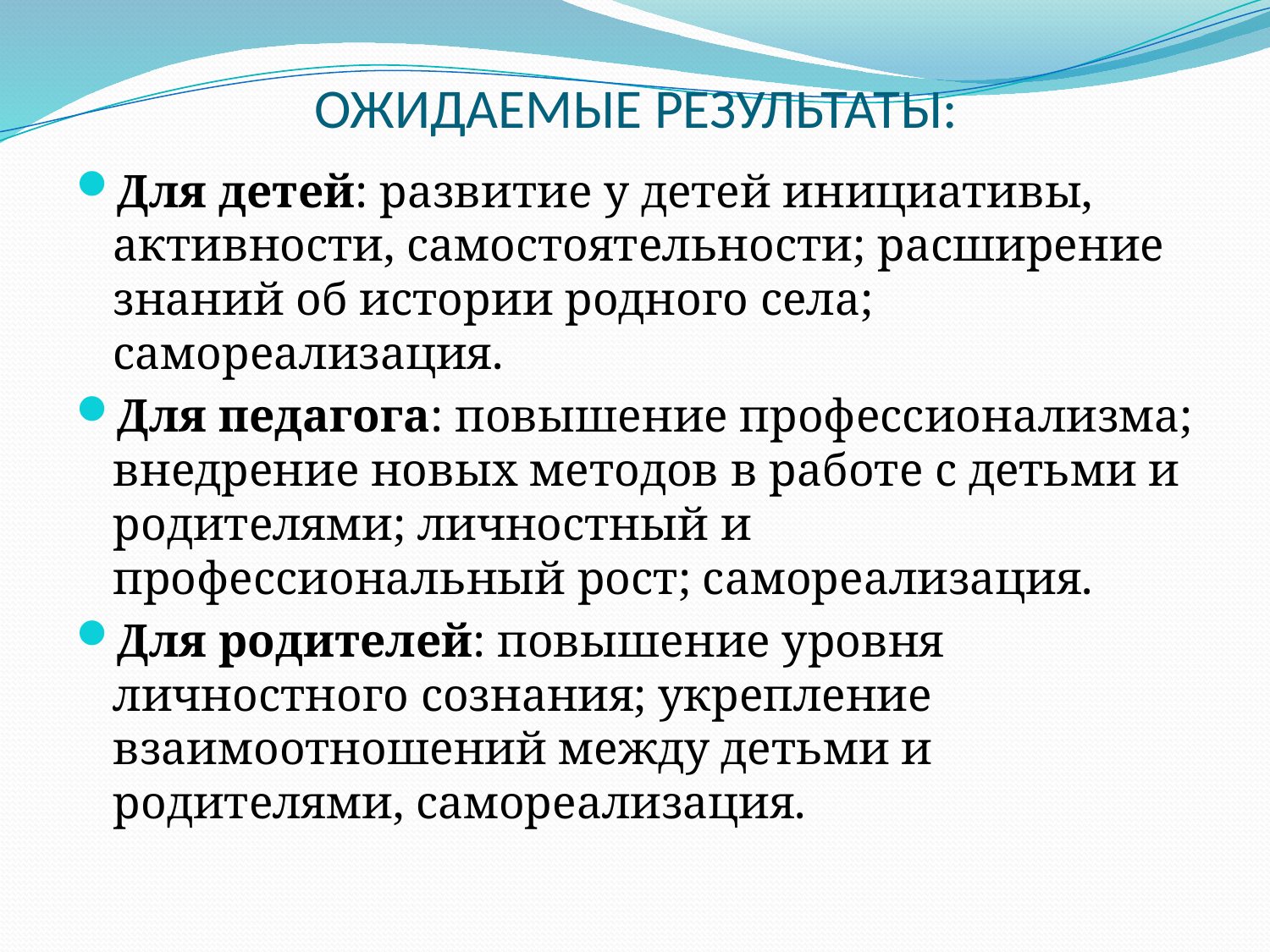

# ОЖИДАЕМЫЕ РЕЗУЛЬТАТЫ:
Для детей: развитие у детей инициативы, активности, самостоятельности; расширение знаний об истории родного села; самореализация.
Для педагога: повышение профессионализма; внедрение новых методов в работе с детьми и родителями; личностный и профессиональный рост; самореализация.
Для родителей: повышение уровня личностного сознания; укрепление взаимоотношений между детьми и родителями, самореализация.